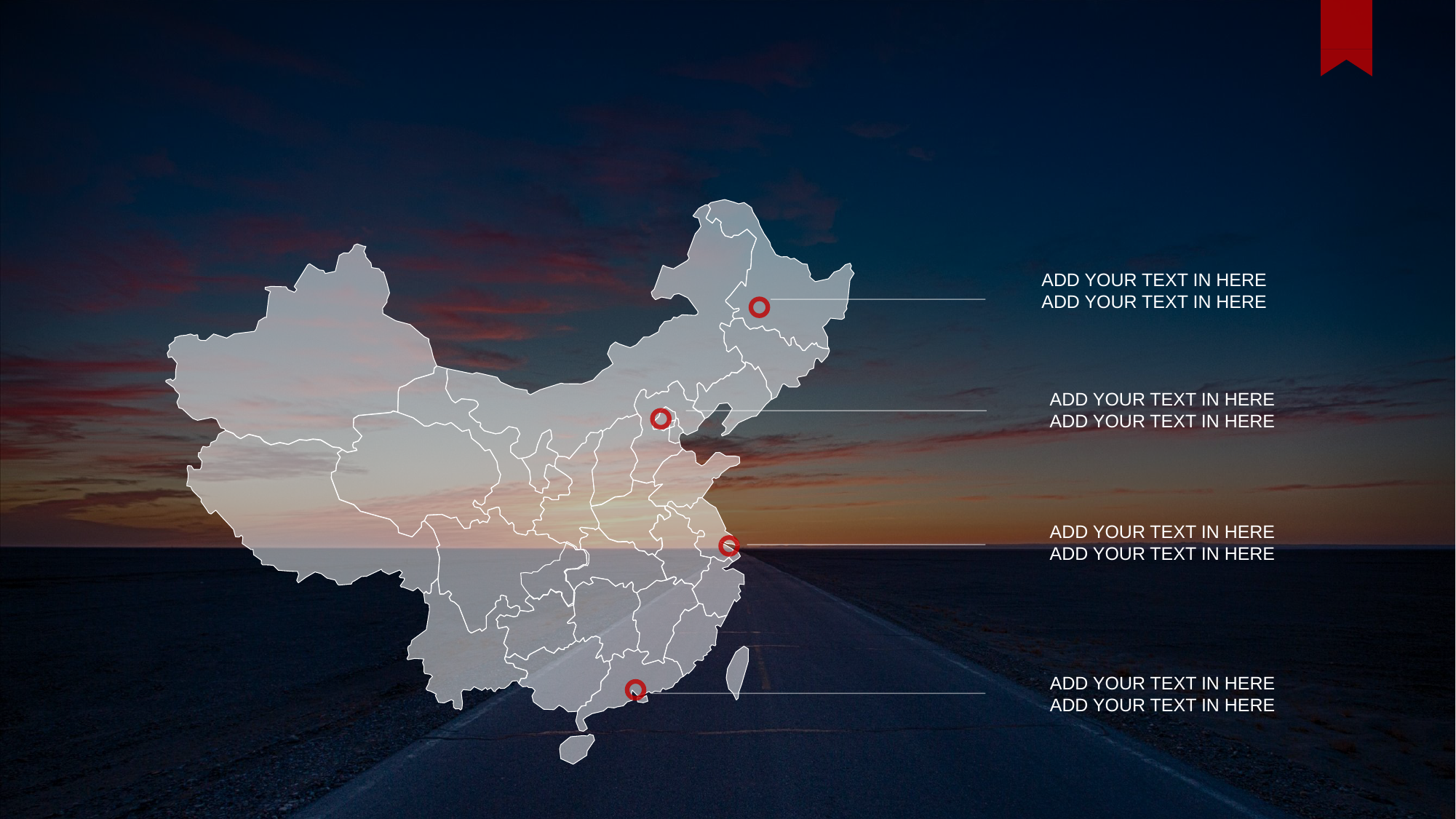

ADD YOUR TEXT IN HERE
ADD YOUR TEXT IN HERE
ADD YOUR TEXT IN HERE
ADD YOUR TEXT IN HERE
ADD YOUR TEXT IN HERE
ADD YOUR TEXT IN HERE
ADD YOUR TEXT IN HERE
ADD YOUR TEXT IN HERE